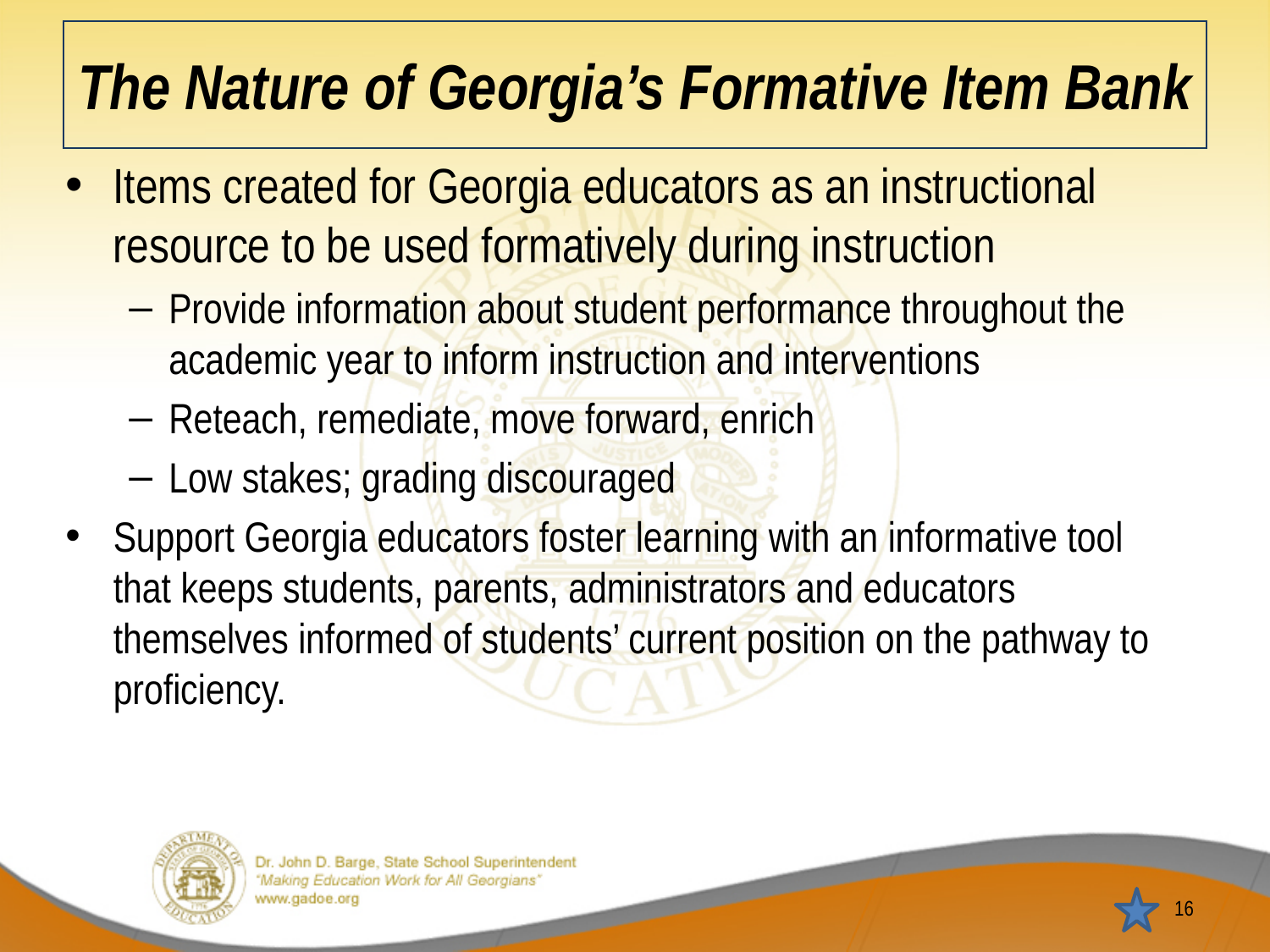

# The Nature of Georgia’s Formative Item Bank
Items created for Georgia educators as an instructional resource to be used formatively during instruction
Provide information about student performance throughout the academic year to inform instruction and interventions
Reteach, remediate, move forward, enrich
Low stakes; grading discouraged
Support Georgia educators foster learning with an informative tool that keeps students, parents, administrators and educators themselves informed of students’ current position on the pathway to proficiency.

16